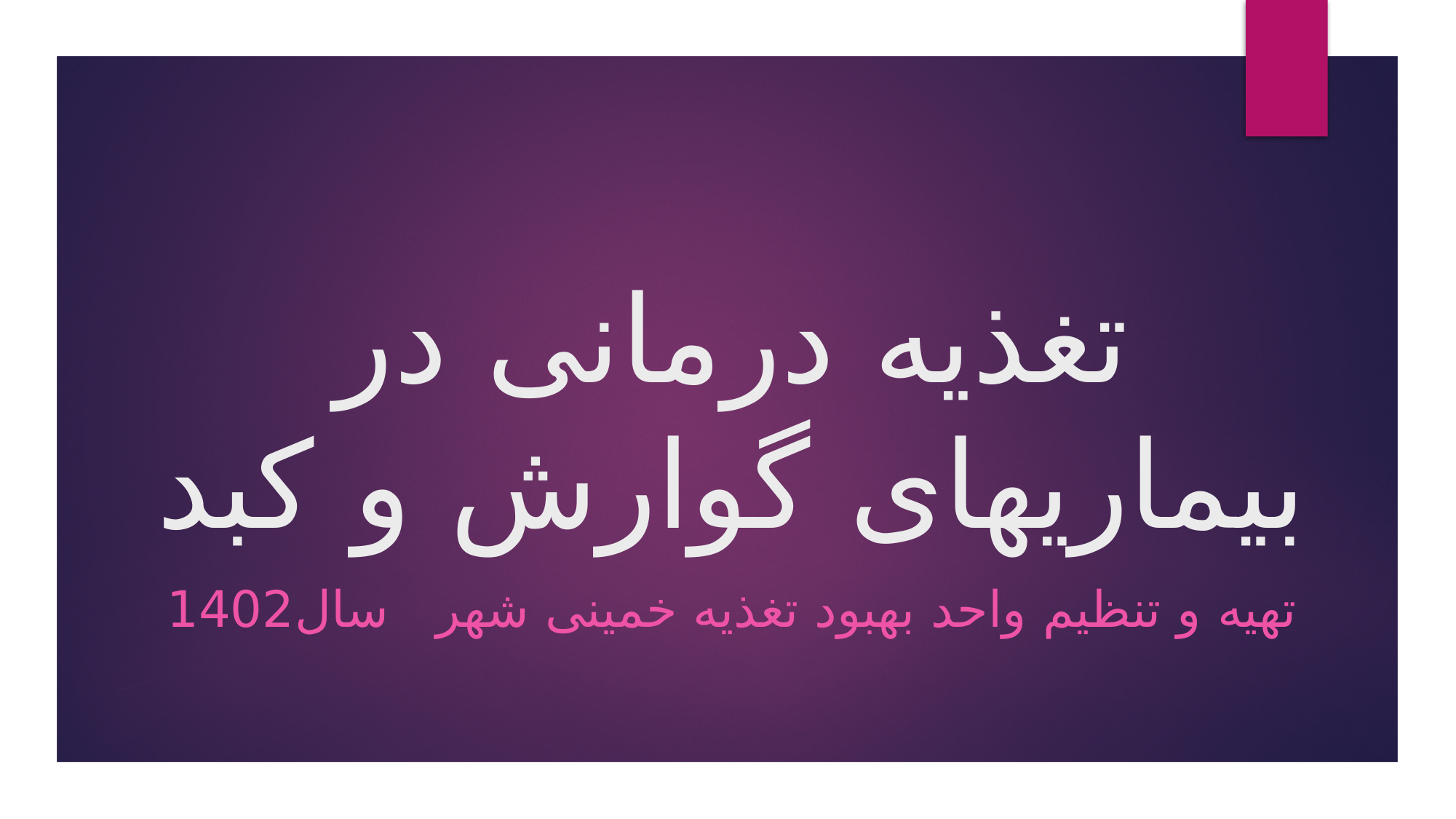

# تغذیه درمانی در بیماریهای گوارش و کبد
تهیه و تنظیم واحد بهبود تغذیه خمینی شهر   سال1402